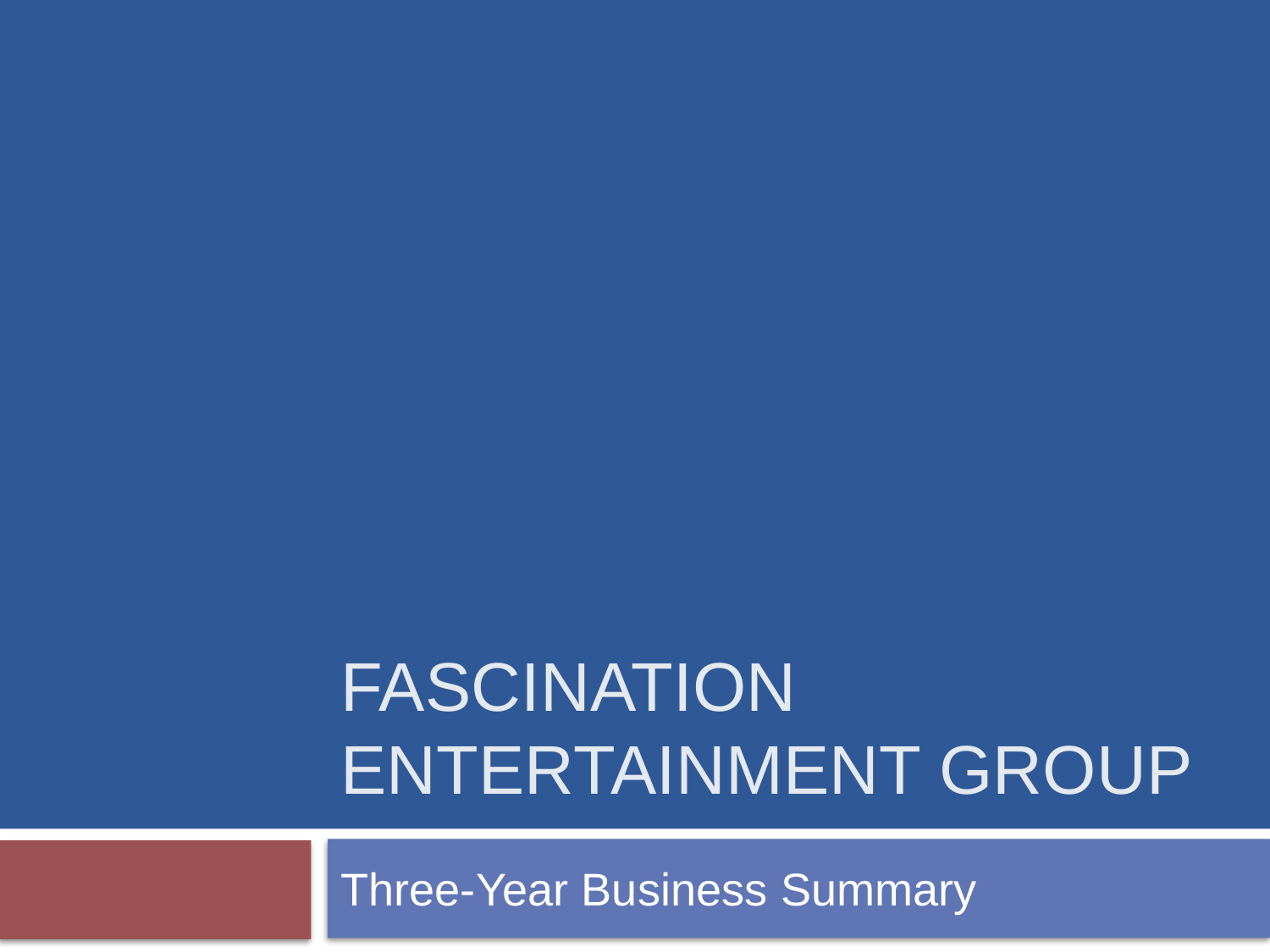

# Fascination Entertainment Group
Three-Year Business Summary